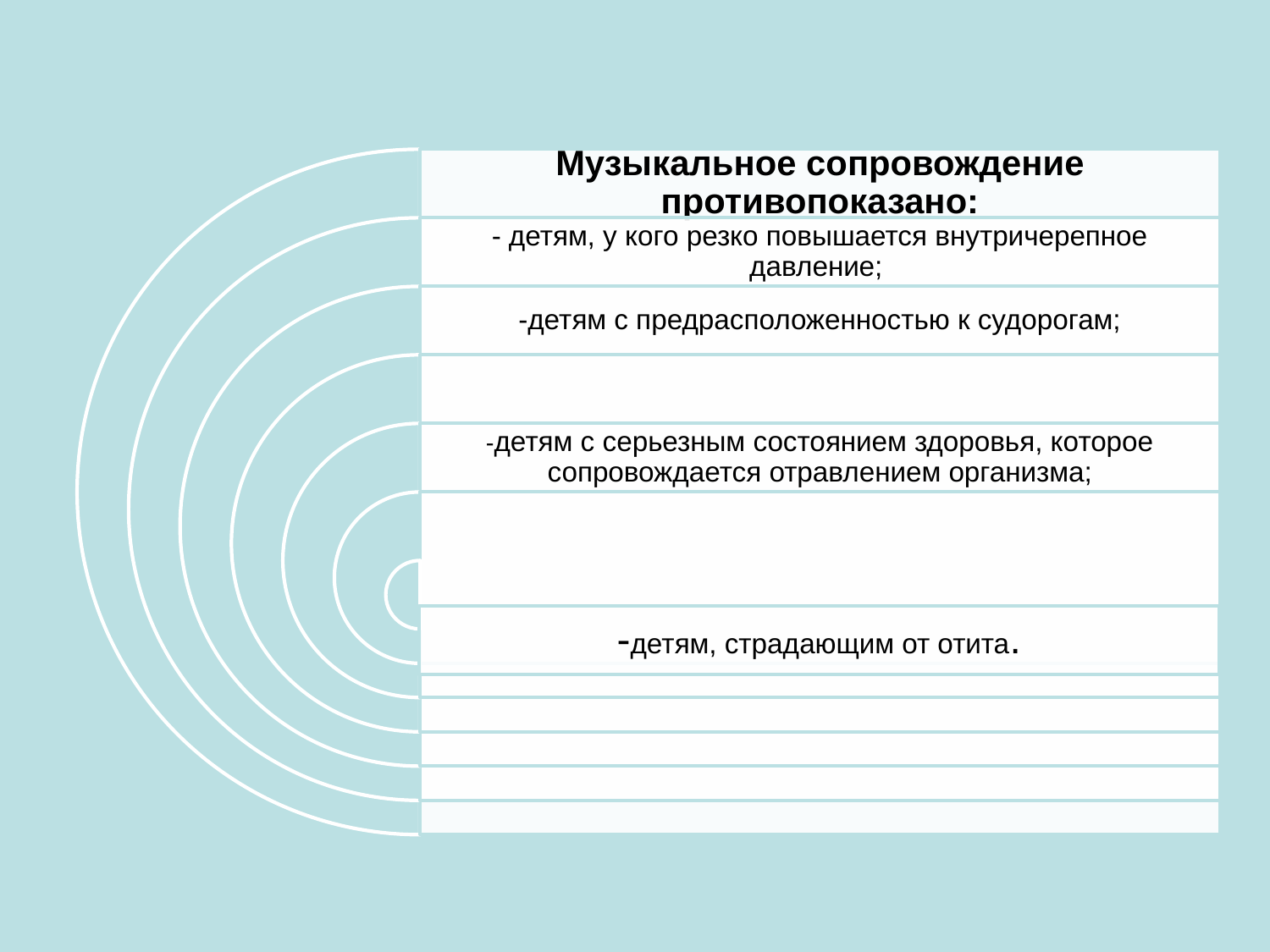

Музыкальное сопровождение противопоказано:
- детям, у кого резко повышается внутричерепное давление;
-детям с предрасположенностью к судорогам;

-детям с серьезным состоянием здоровья, которое сопровождается отравлением организма;

-детям, страдающим от отита.